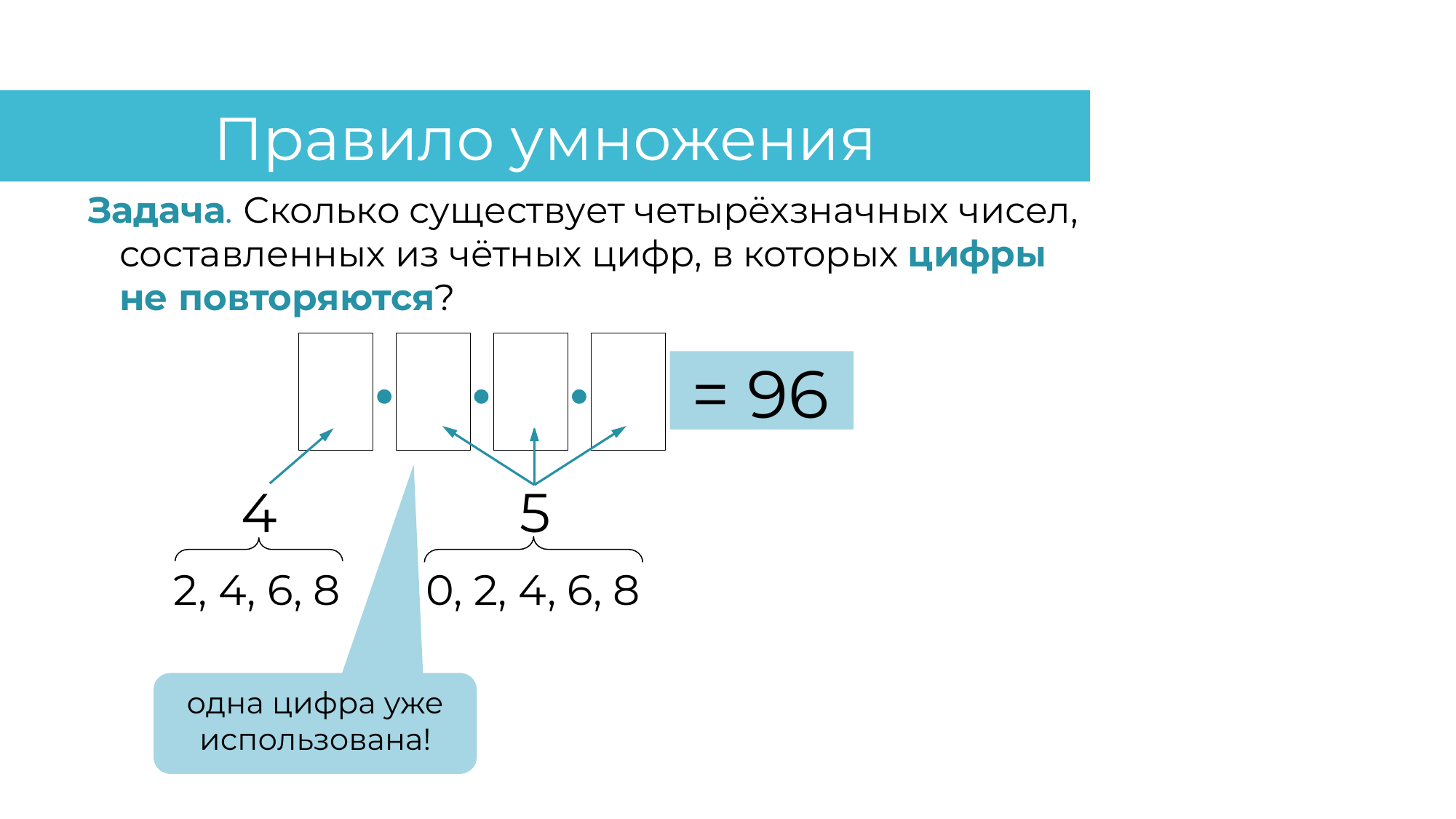

Правило умножения
Задача. Сколько существует четырёхзначных чисел, составленных из чётных цифр, в которых цифры не повторяются?
4
4
3
2

 = 96

4
5
2, 4, 6, 8
0, 2, 4, 6, 8
одна цифра уже использована!